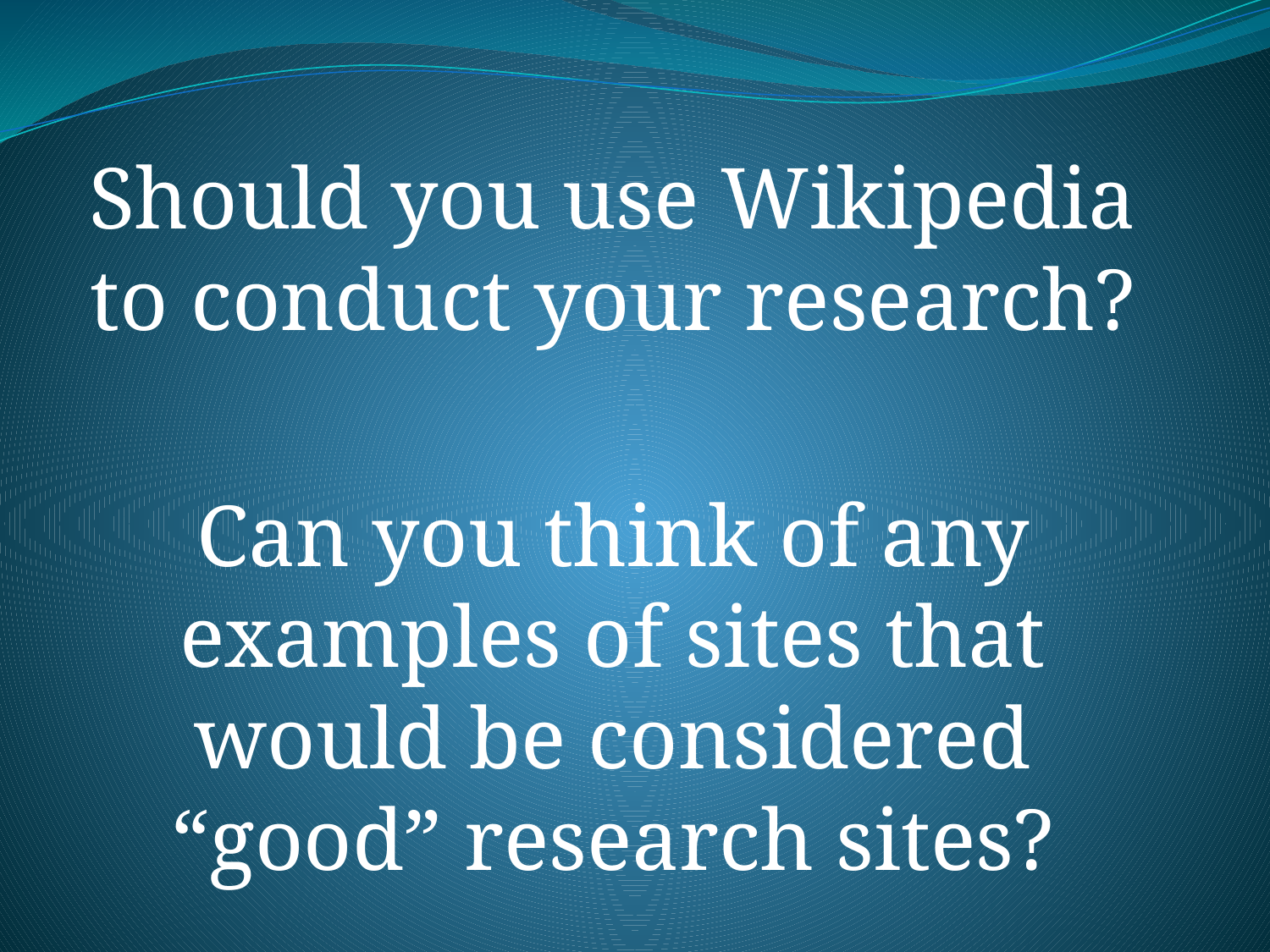

Should you use Wikipedia to conduct your research?

Can you think of any examples of sites that would be considered “good” research sites?
#